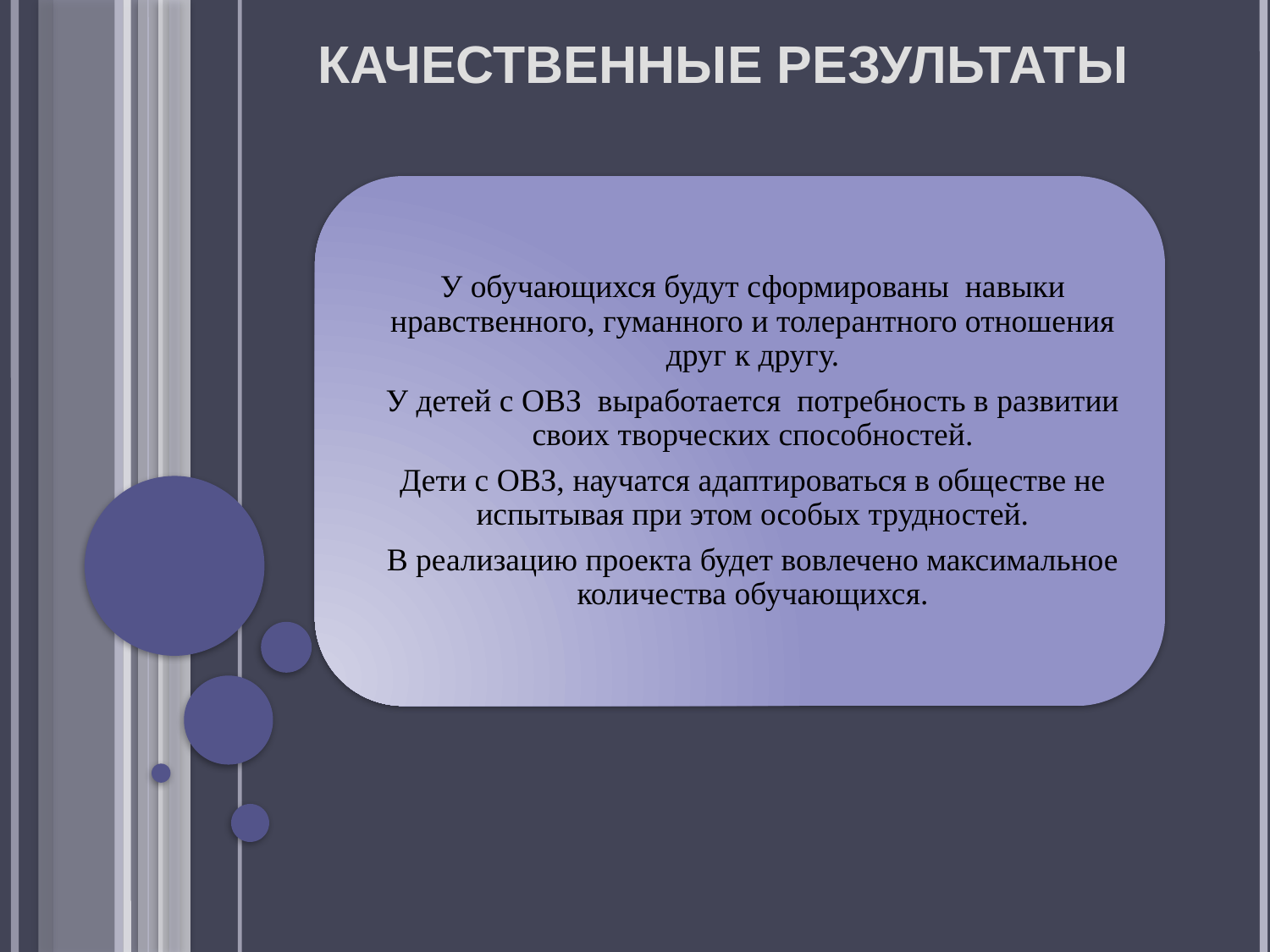

# Качественные результаты
У обучающихся будут сформированы  навыки нравственного, гуманного и толерантного отношения друг к другу.
У детей с ОВЗ  выработается  потребность в развитии своих творческих способностей.
Дети с ОВЗ, научатся адаптироваться в обществе не испытывая при этом особых трудностей.
В реализацию проекта будет вовлечено максимальное количества обучающихся.